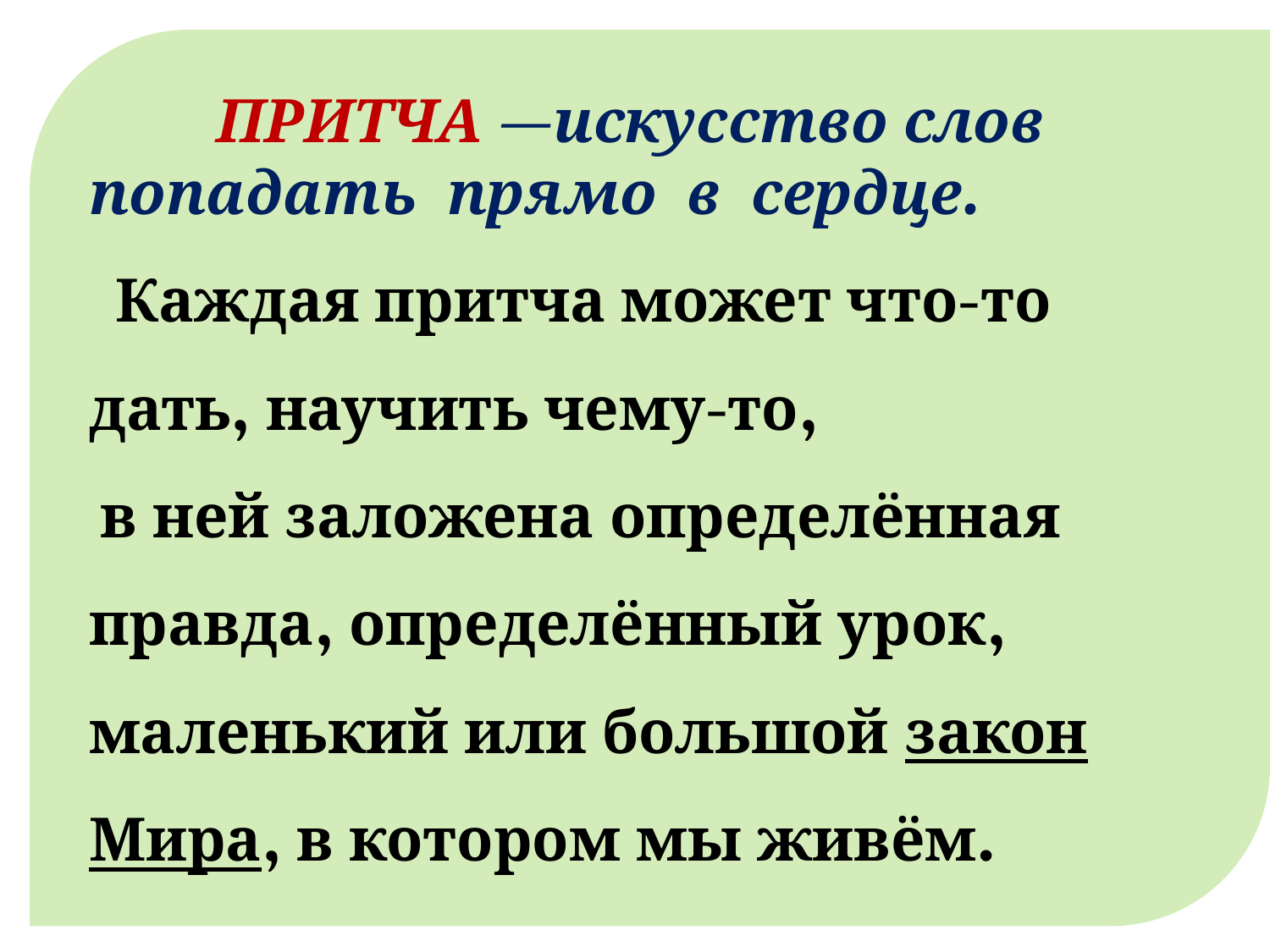

ПРИТЧА —искусство слов  попадать  прямо  в  сердце.
 Каждая притча может что-то дать, научить чему-то,
в ней заложена определённая правда, определённый урок, маленький или большой закон Мира, в котором мы живём.